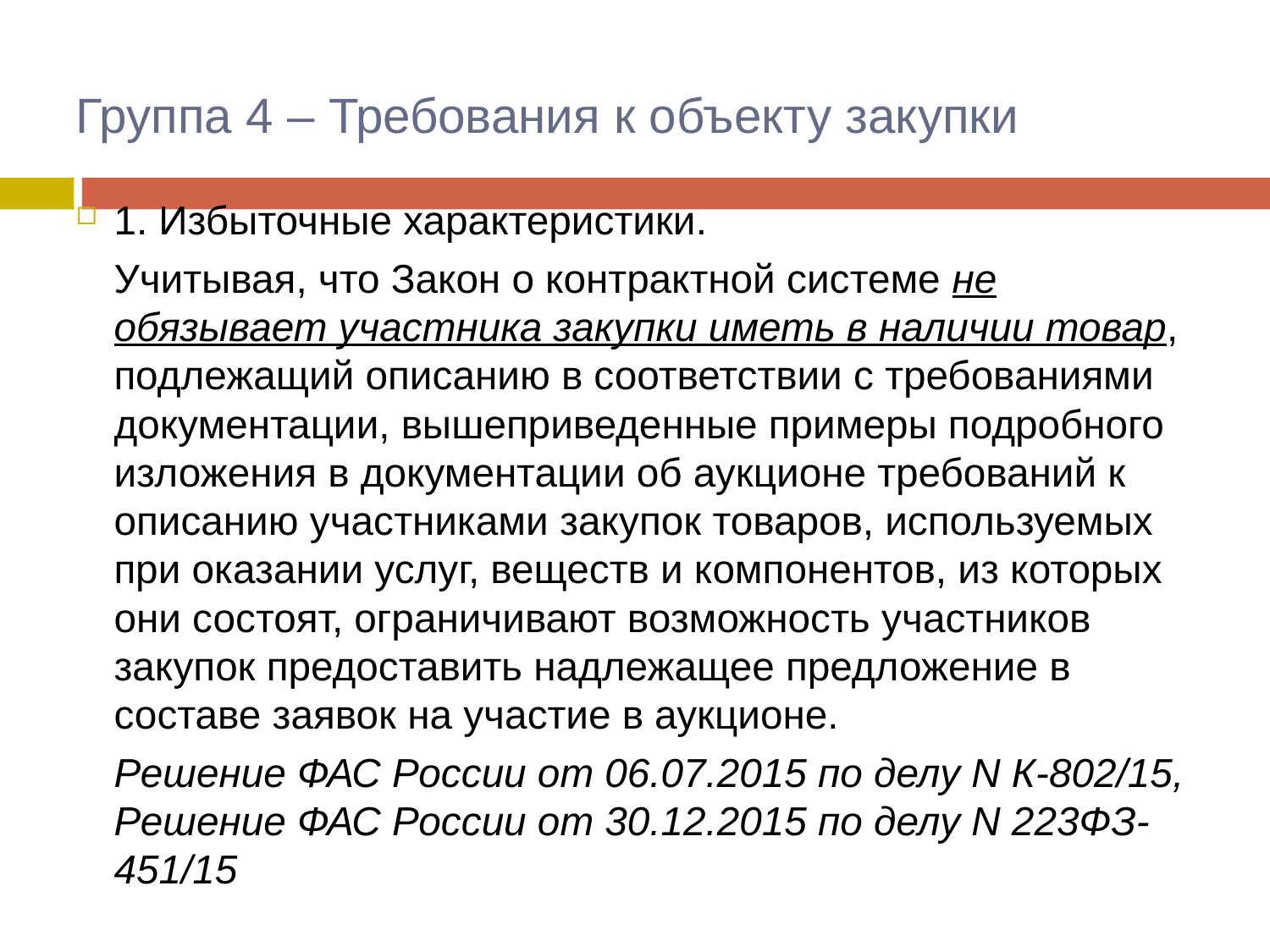

# Группа 4 – Требования к объекту закупки

1. Избыточные характеристики.
	Учитывая, что Закон о контрактной системе не обязывает участника закупки иметь в наличии товар, подлежащий описанию в соответствии с требованиями документации, вышеприведенные примеры подробного изложения в документации об аукционе требований к описанию участниками закупок товаров, используемых при оказании услуг, веществ и компонентов, из которых они состоят, ограничивают возможность участников закупок предоставить надлежащее предложение в составе заявок на участие в аукционе.
	Решение ФАС России от 06.07.2015 по делу N К-802/15, Решение ФАС России от 30.12.2015 по делу N 223ФЗ-451/15